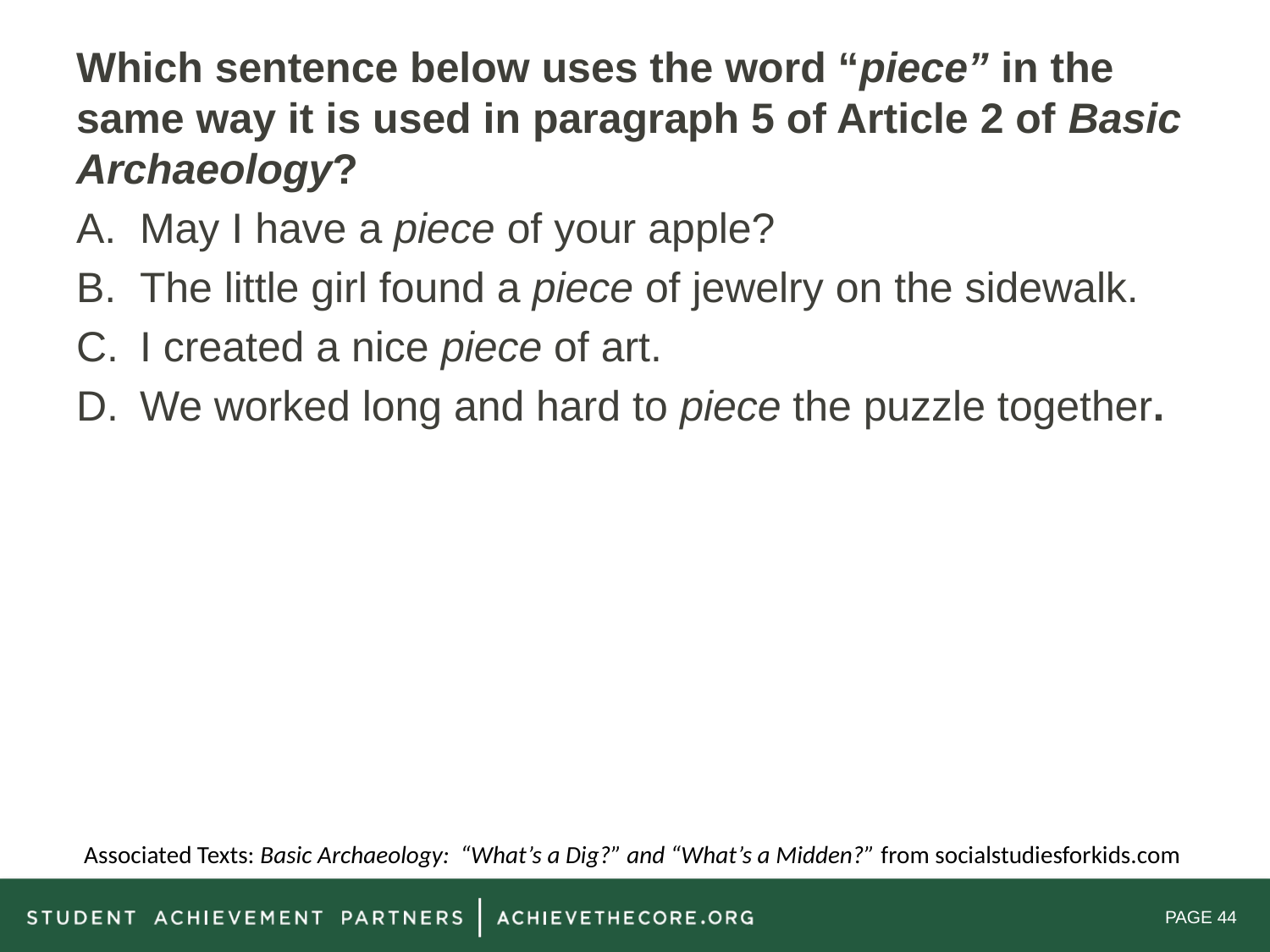

Which sentence below uses the word “piece” in the same way it is used in paragraph 5 of Article 2 of Basic Archaeology?
May I have a piece of your apple?
The little girl found a piece of jewelry on the sidewalk.
I created a nice piece of art.
We worked long and hard to piece the puzzle together.
Associated Texts: Basic Archaeology:  “What’s a Dig?” and “What’s a Midden?” from socialstudiesforkids.com